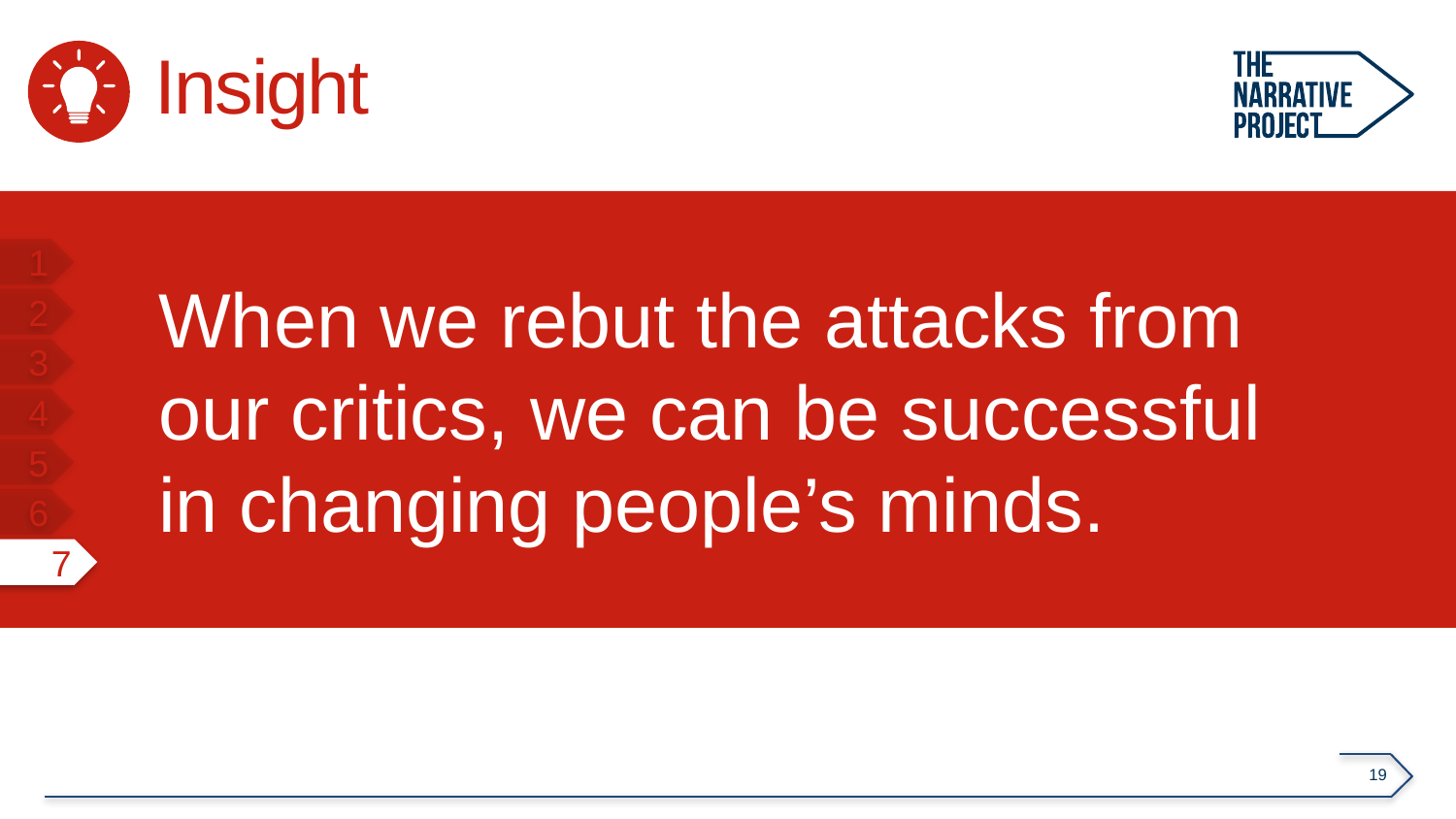

# Insight
When we rebut the attacks from
our critics, we can be successful
in changing people’s minds.
1
2
3
4
5
6
7
19